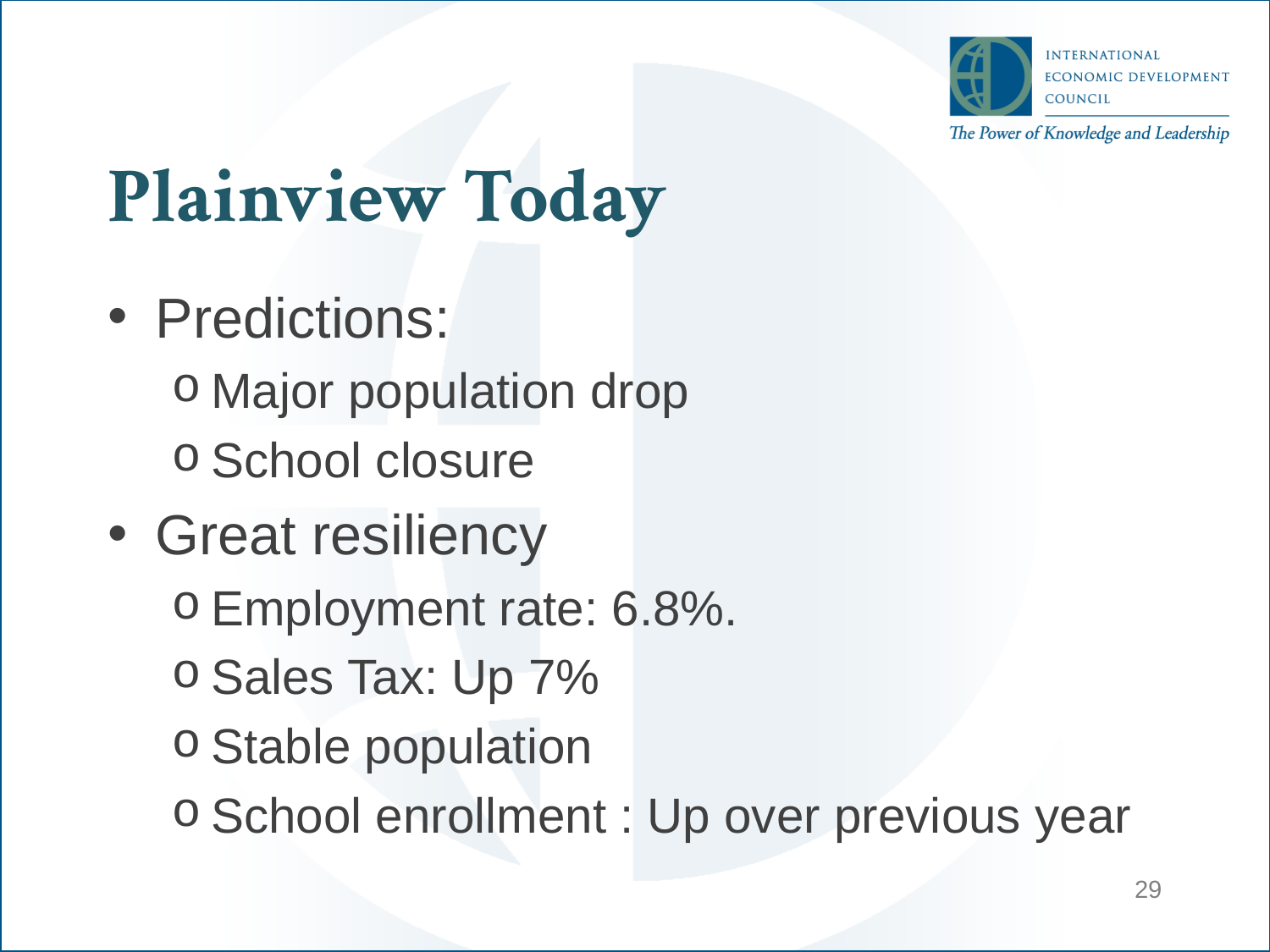

# Plainview Today
Predictions:
Major population drop
School closure
Great resiliency
Employment rate: 6.8%.
Sales Tax: Up 7%
Stable population
School enrollment : Up over previous year

29